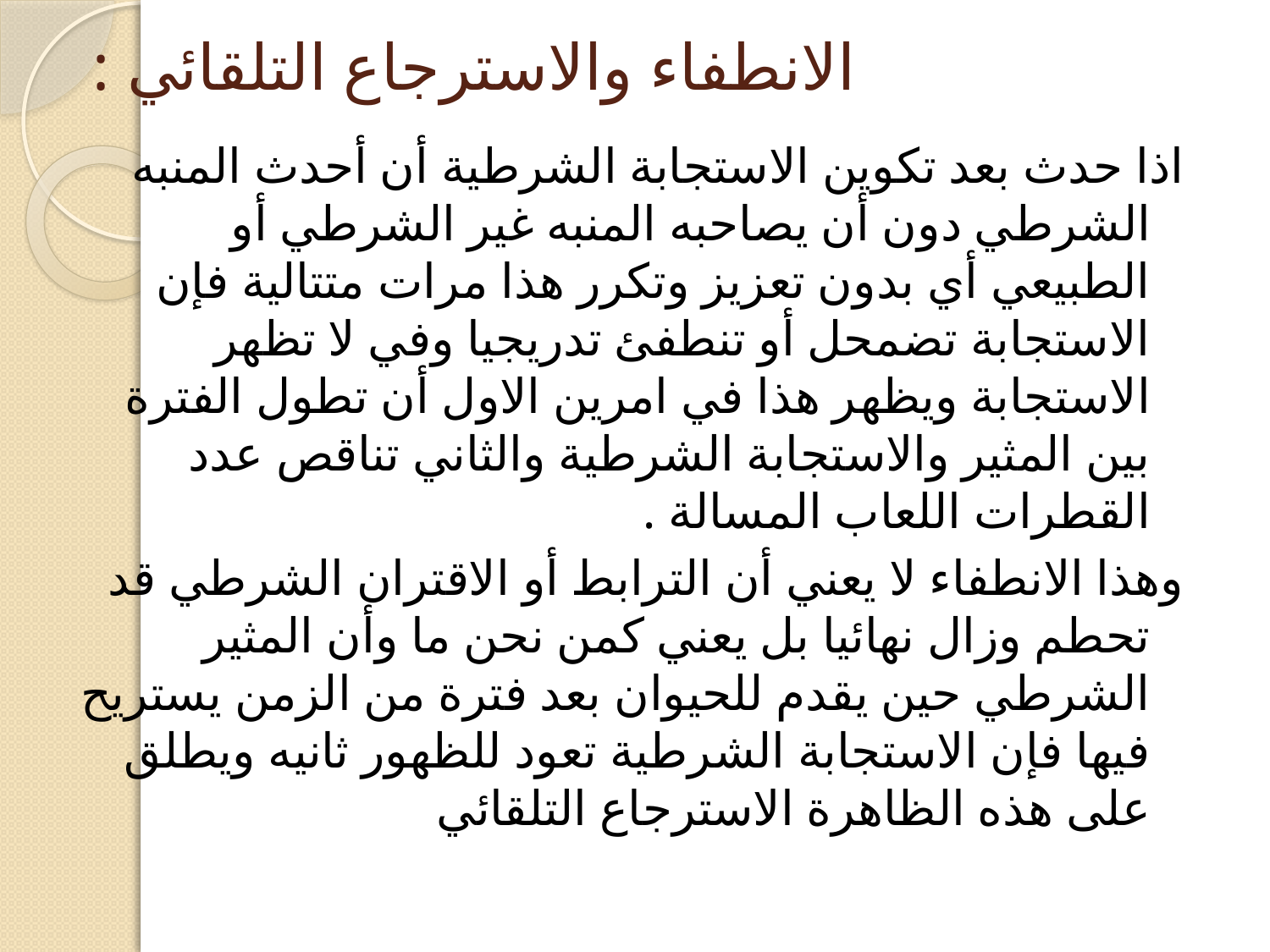

# الانطفاء والاسترجاع التلقائي :
اذا حدث بعد تكوين الاستجابة الشرطية أن أحدث المنبه الشرطي دون أن يصاحبه المنبه غير الشرطي أو الطبيعي أي بدون تعزيز وتكرر هذا مرات متتالية فإن الاستجابة تضمحل أو تنطفئ تدريجيا وفي لا تظهر الاستجابة ويظهر هذا في امرين الاول أن تطول الفترة بين المثير والاستجابة الشرطية والثاني تناقص عدد القطرات اللعاب المسالة .
وهذا الانطفاء لا يعني أن الترابط أو الاقتران الشرطي قد تحطم وزال نهائيا بل يعني كمن نحن ما وأن المثير الشرطي حين يقدم للحيوان بعد فترة من الزمن يستريح فيها فإن الاستجابة الشرطية تعود للظهور ثانيه ويطلق على هذه الظاهرة الاسترجاع التلقائي